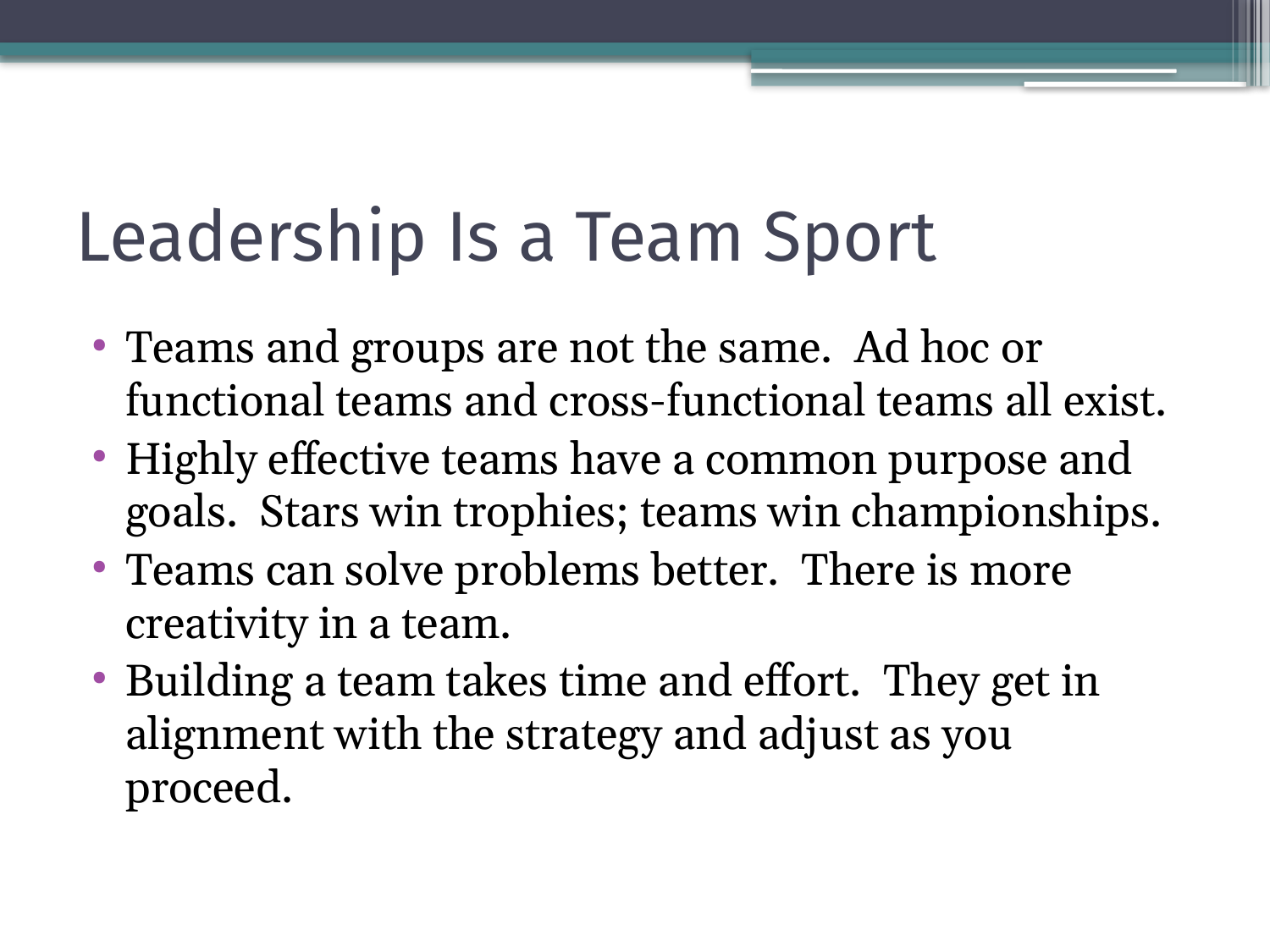

# Leadership Is a Team Sport
Teams and groups are not the same.  Ad hoc or functional teams and cross-functional teams all exist.
Highly effective teams have a common purpose and goals.  Stars win trophies; teams win championships.
Teams can solve problems better.  There is more creativity in a team.
Building a team takes time and effort.  They get in alignment with the strategy and adjust as you proceed.